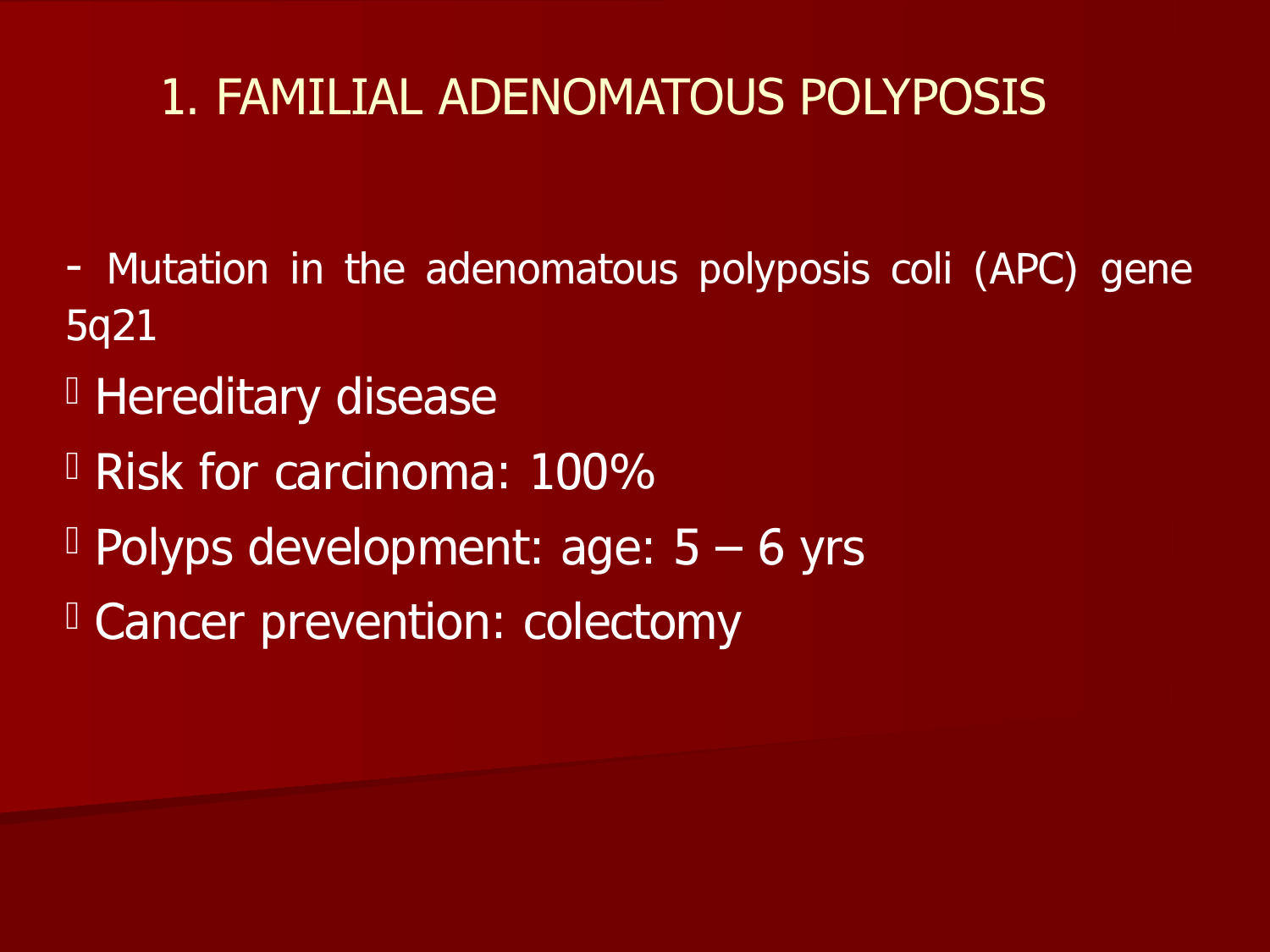

# 1. FAMILIAL ADENOMATOUS POLYPOSIS
- Mutation in the adenomatous polyposis coli (APC) gene 5q21
 Hereditary disease
 Risk for carcinoma: 100%
 Polyps development: age: 5 – 6 yrs
 Cancer prevention: colectomy